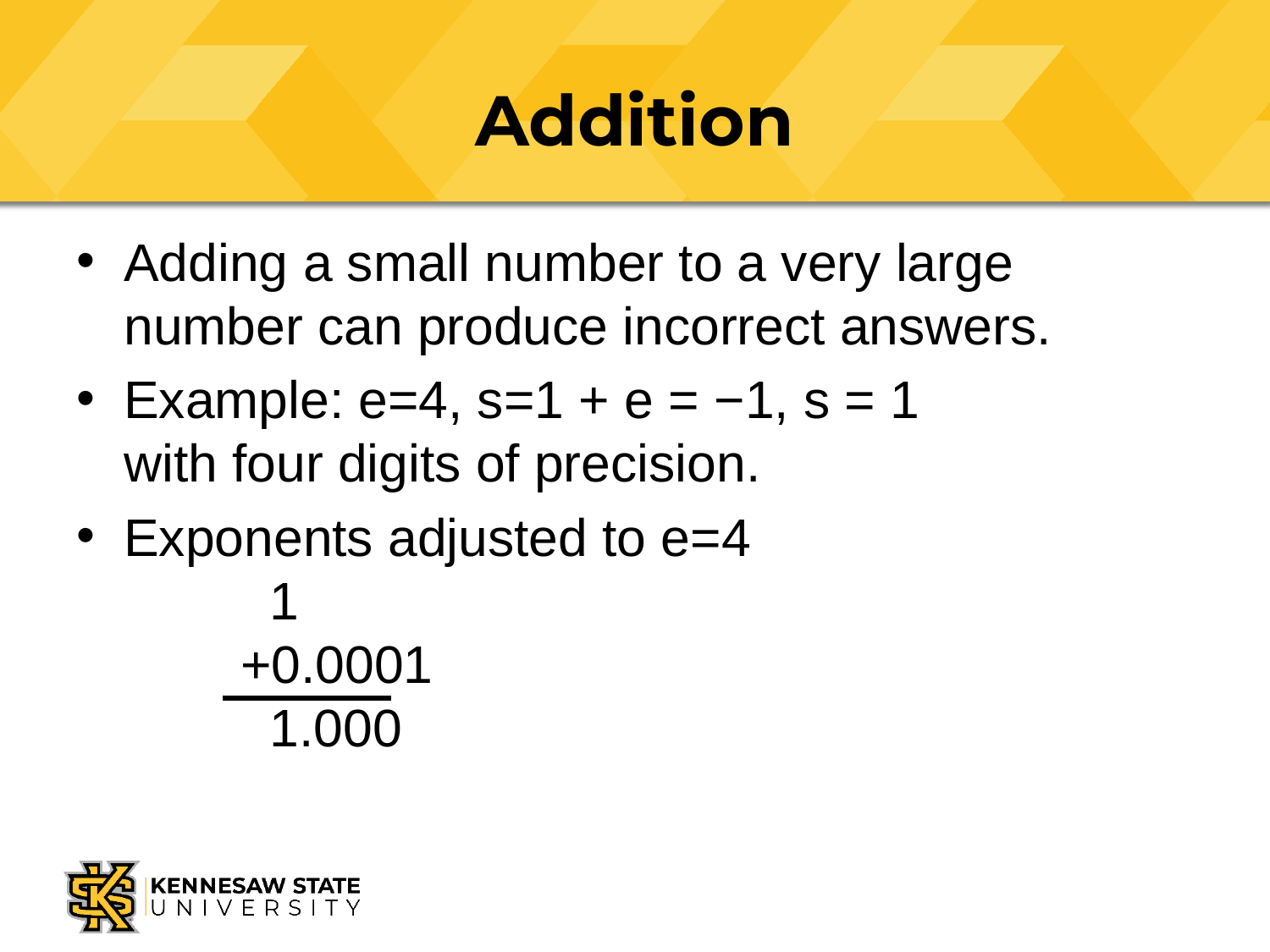

# Addition
Adding a small number to a very large number can produce incorrect answers.
Example: e=4, s=1 + e = −1, s = 1
with four digits of precision.
Exponents adjusted to e=4
          1
        +0.0001
          1.000